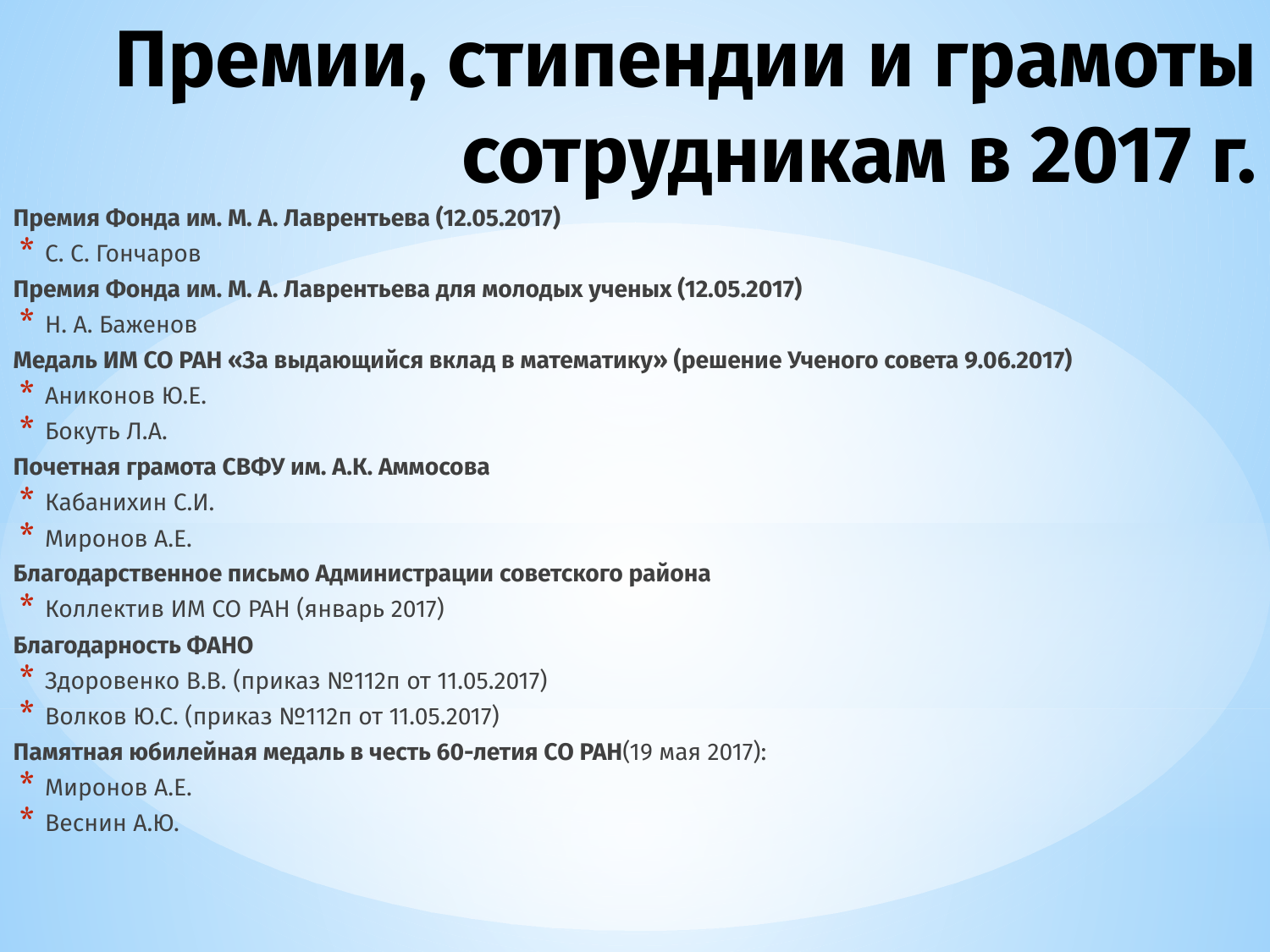

# Премии, стипендии и грамоты сотрудникам в 2017 г.
Премия Фонда им. М. А. Лаврентьева (12.05.2017)
С. С. Гончаров
Премия Фонда им. М. А. Лаврентьева для молодых ученых (12.05.2017)
Н. А. Баженов
Медаль ИМ СО РАН «За выдающийся вклад в математику» (решение Ученого совета 9.06.2017)
Аниконов Ю.Е.
Бокуть Л.А.
Почетная грамота СВФУ им. А.К. Аммосова
Кабанихин С.И.
Миронов А.Е.
Благодарственное письмо Администрации советского района
Коллектив ИМ СО РАН (январь 2017)
Благодарность ФАНО
Здоровенко В.В. (приказ №112п от 11.05.2017)
Волков Ю.С. (приказ №112п от 11.05.2017)
Памятная юбилейная медаль в честь 60-летия СО РАН(19 мая 2017):
Миронов А.Е.
Веснин А.Ю.